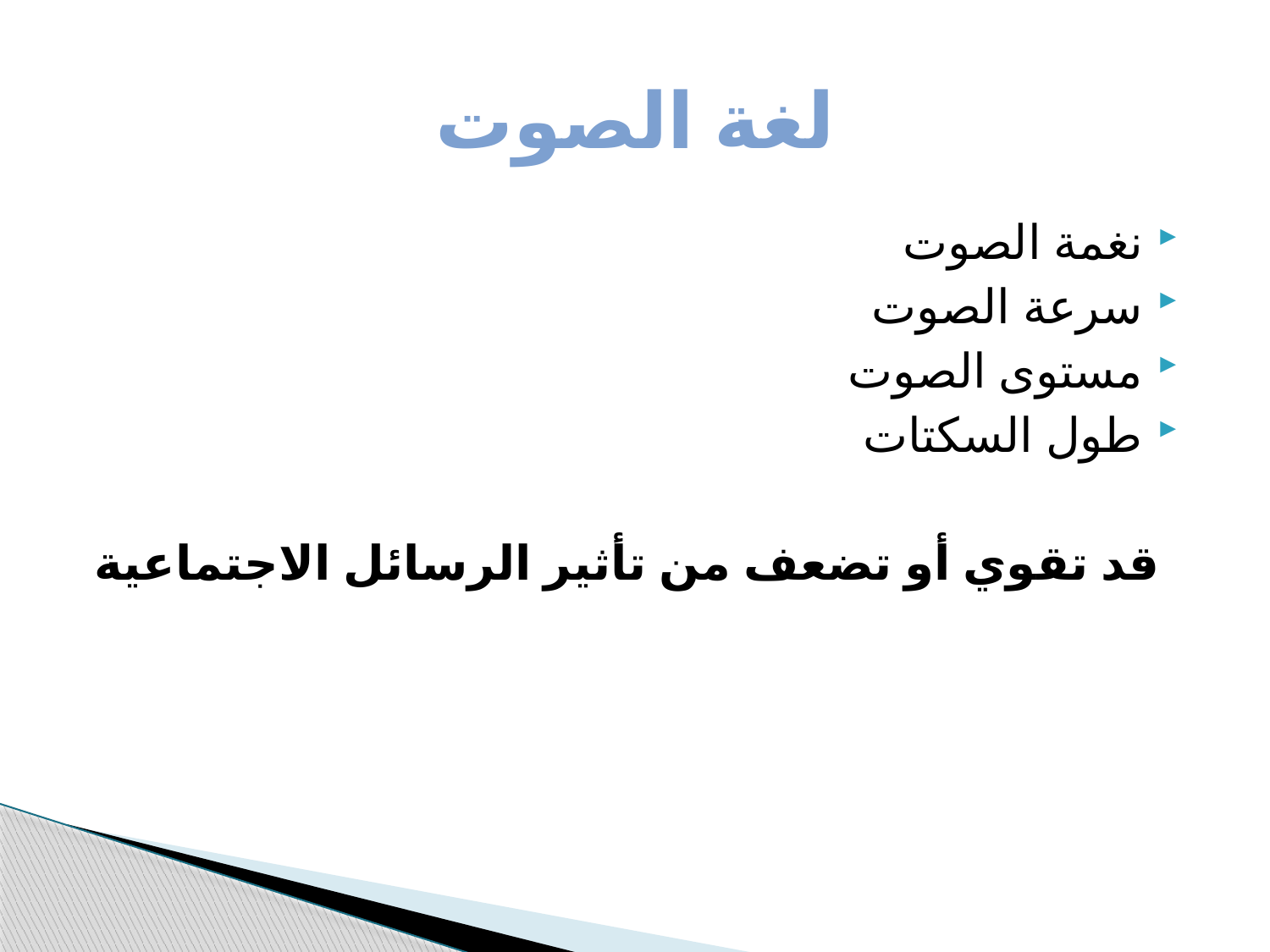

# لغة الصوت
نغمة الصوت
سرعة الصوت
مستوى الصوت
طول السكتات

قد تقوي أو تضعف من تأثير الرسائل الاجتماعية